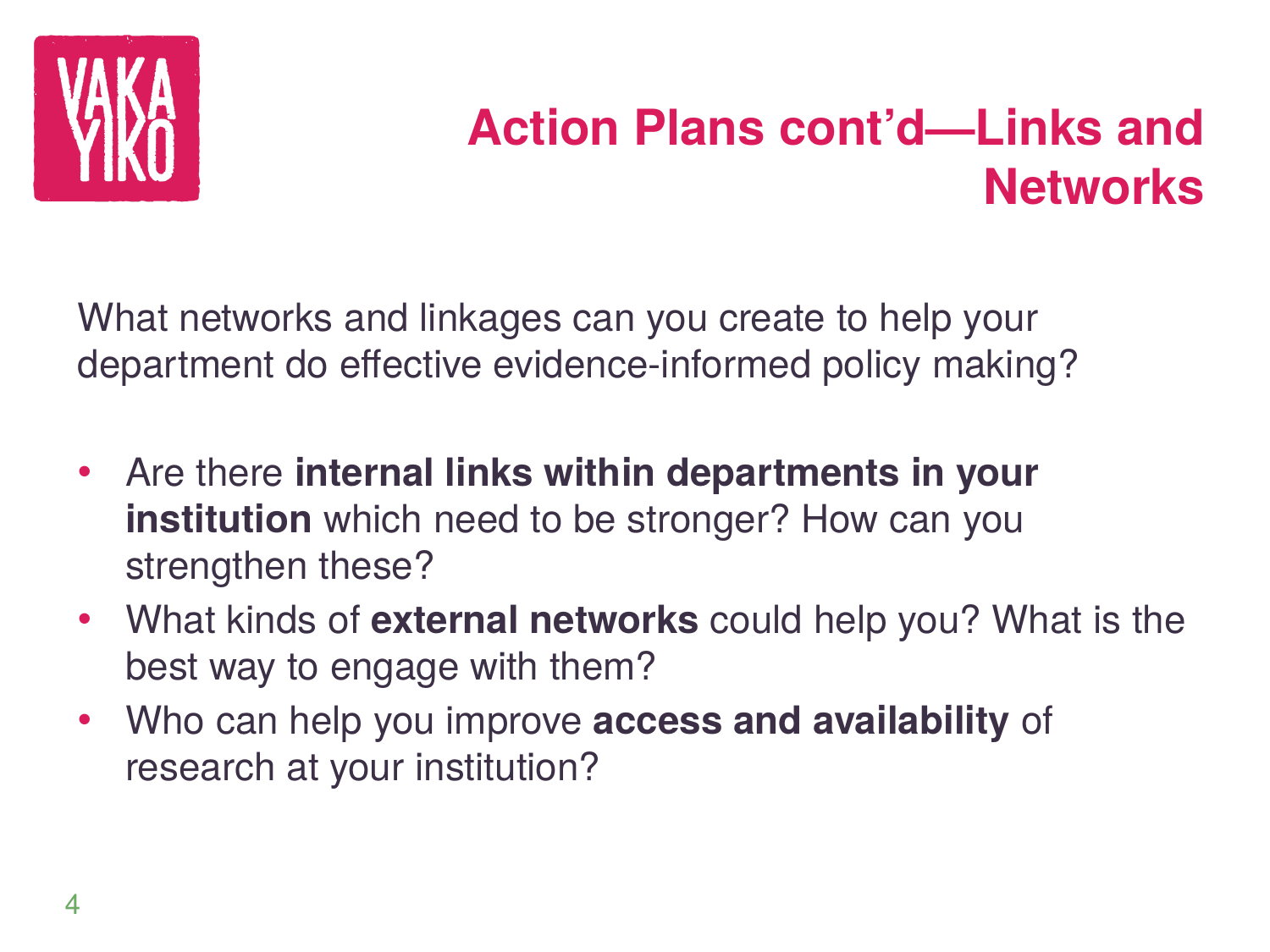

# Action Plans cont’d—Links and Networks
What networks and linkages can you create to help your department do effective evidence-informed policy making?

Are there internal links within departments in your institution which need to be stronger? How can you strengthen these?
What kinds of external networks could help you? What is the best way to engage with them?
Who can help you improve access and availability of research at your institution?
4